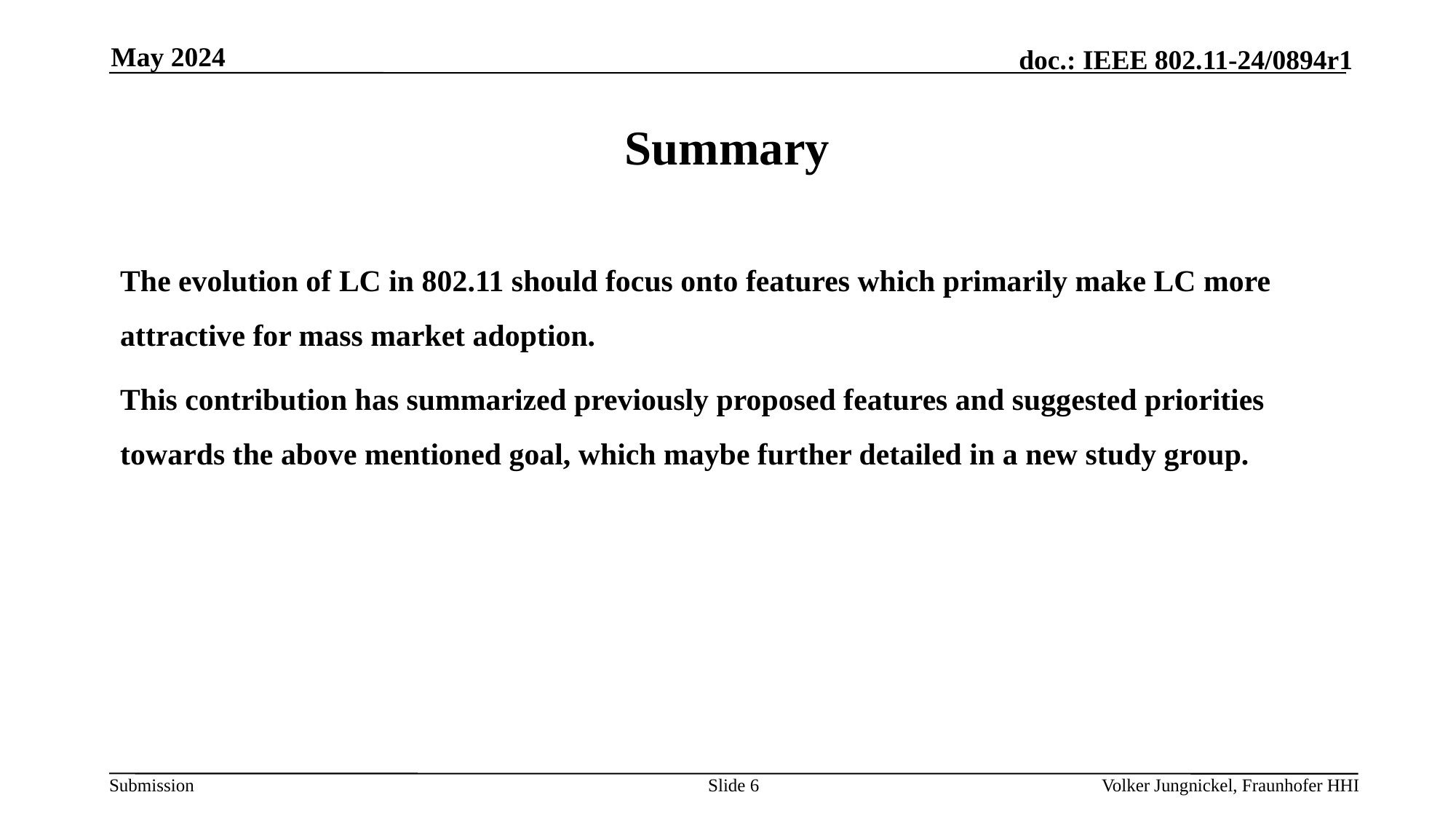

May 2024
# Summary
The evolution of LC in 802.11 should focus onto features which primarily make LC more attractive for mass market adoption.
This contribution has summarized previously proposed features and suggested priorities towards the above mentioned goal, which maybe further detailed in a new study group.

Slide 6
Volker Jungnickel, Fraunhofer HHI